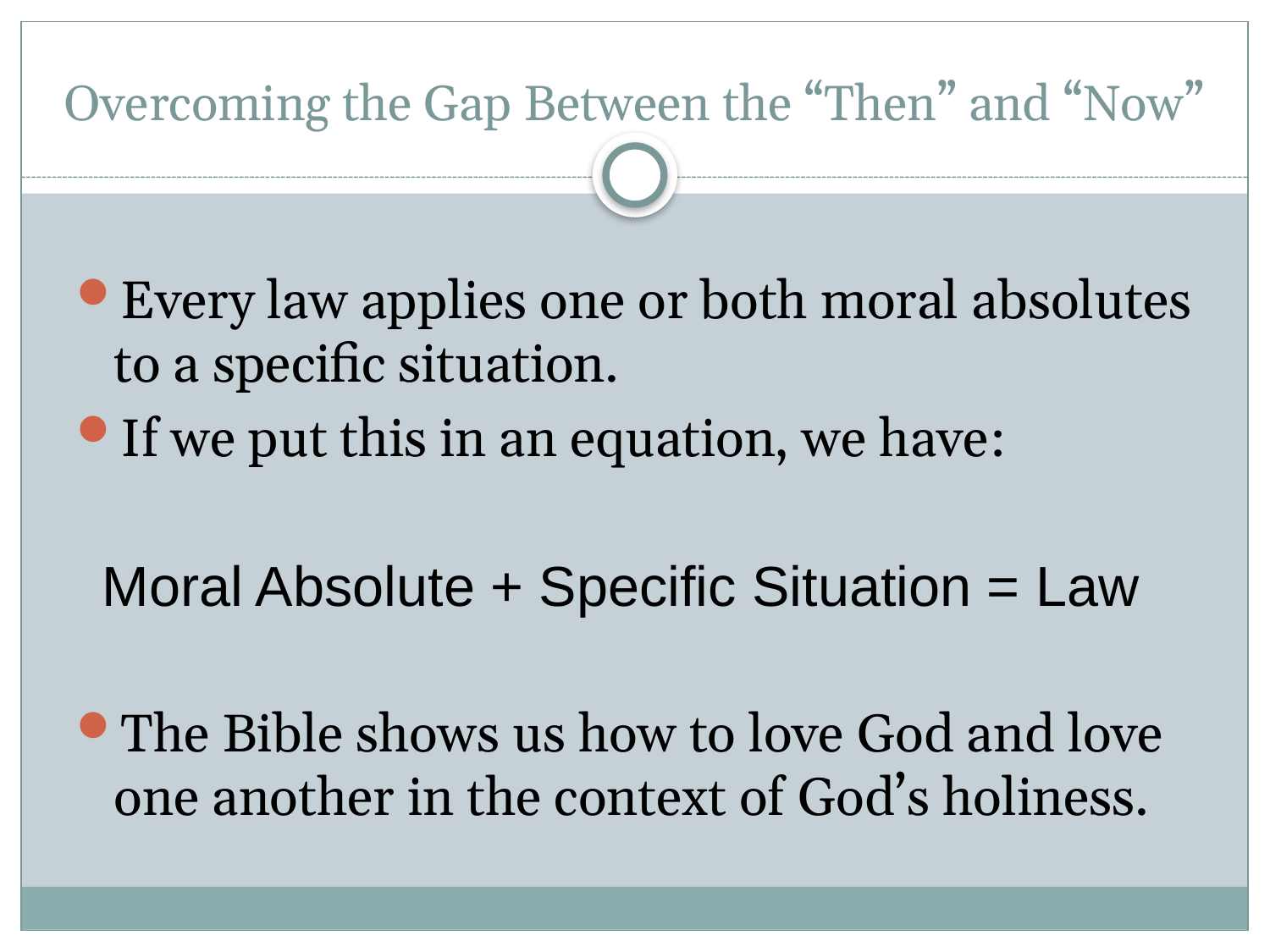

# Overcoming the Gap Between the “Then” and “Now”
Every law applies one or both moral absolutes to a specific situation.
If we put this in an equation, we have:

The Bible shows us how to love God and love one another in the context of God’s holiness.
Moral Absolute + Specific Situation = Law